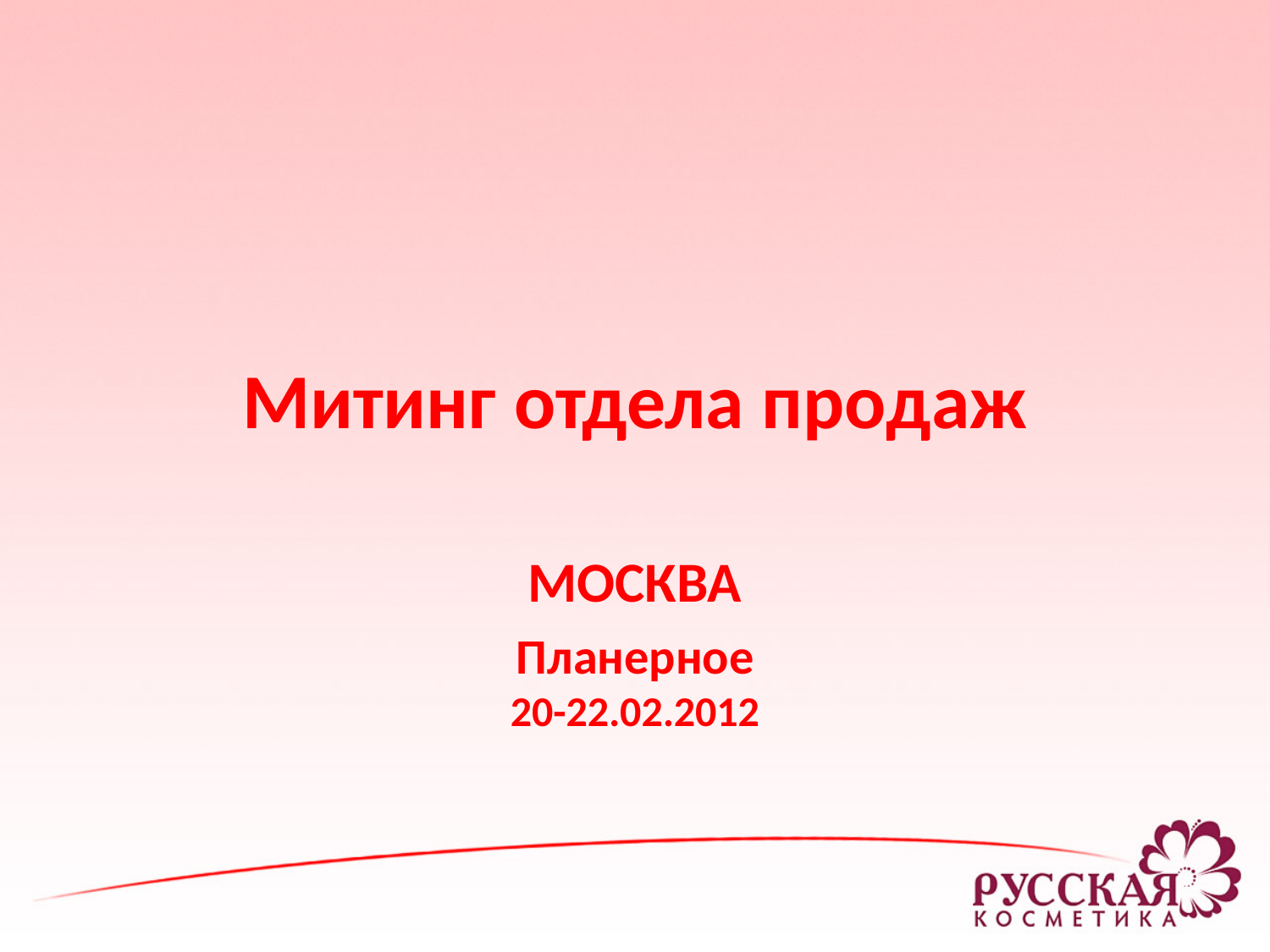

# Митинг отдела продаж
МОСКВА
Планерное
20-22.02.2012